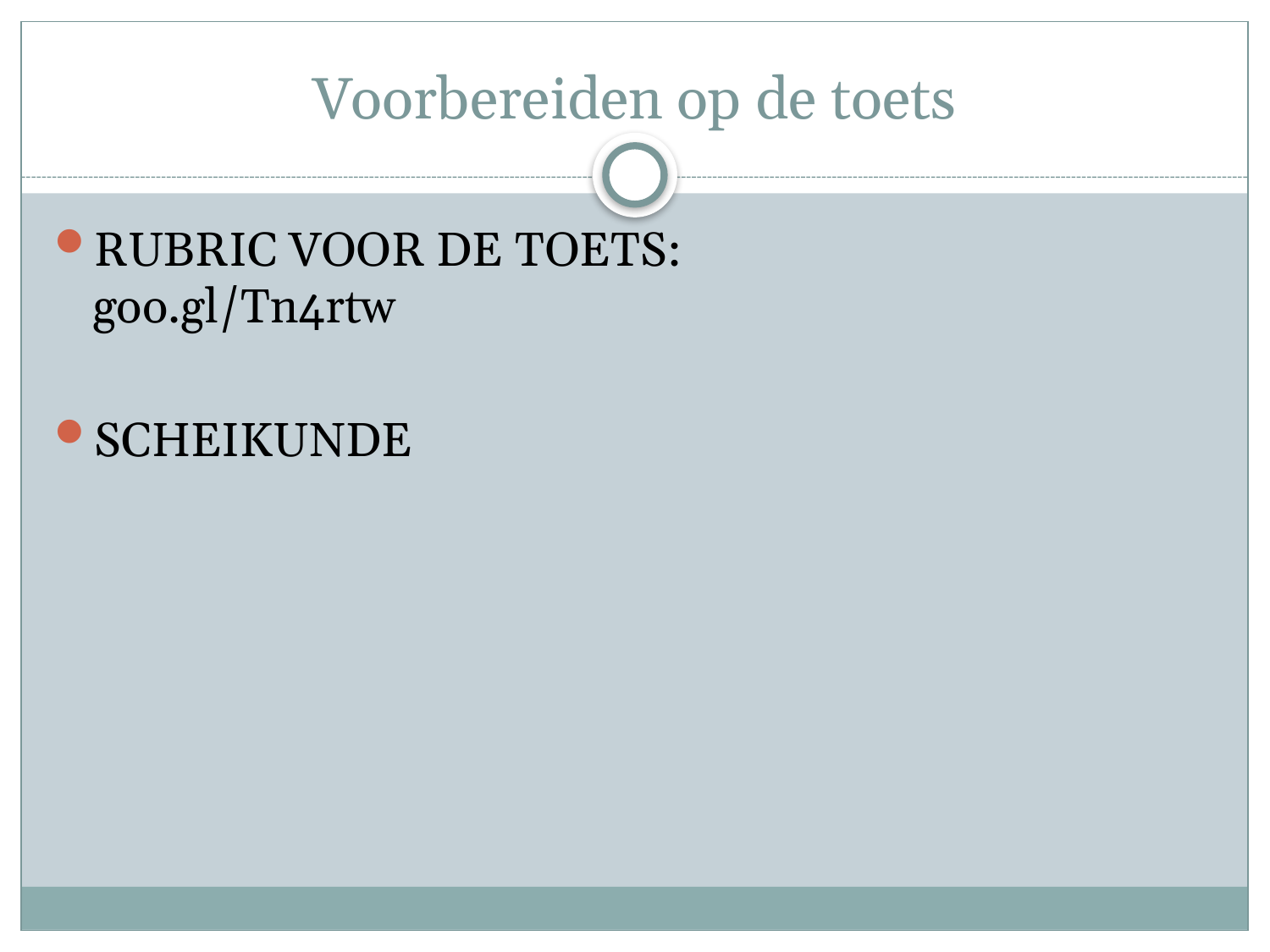

# Voorbereiden op de toets
RUBRIC VOOR DE TOETS:
goo.gl/Tn4rtw

SCHEIKUNDE